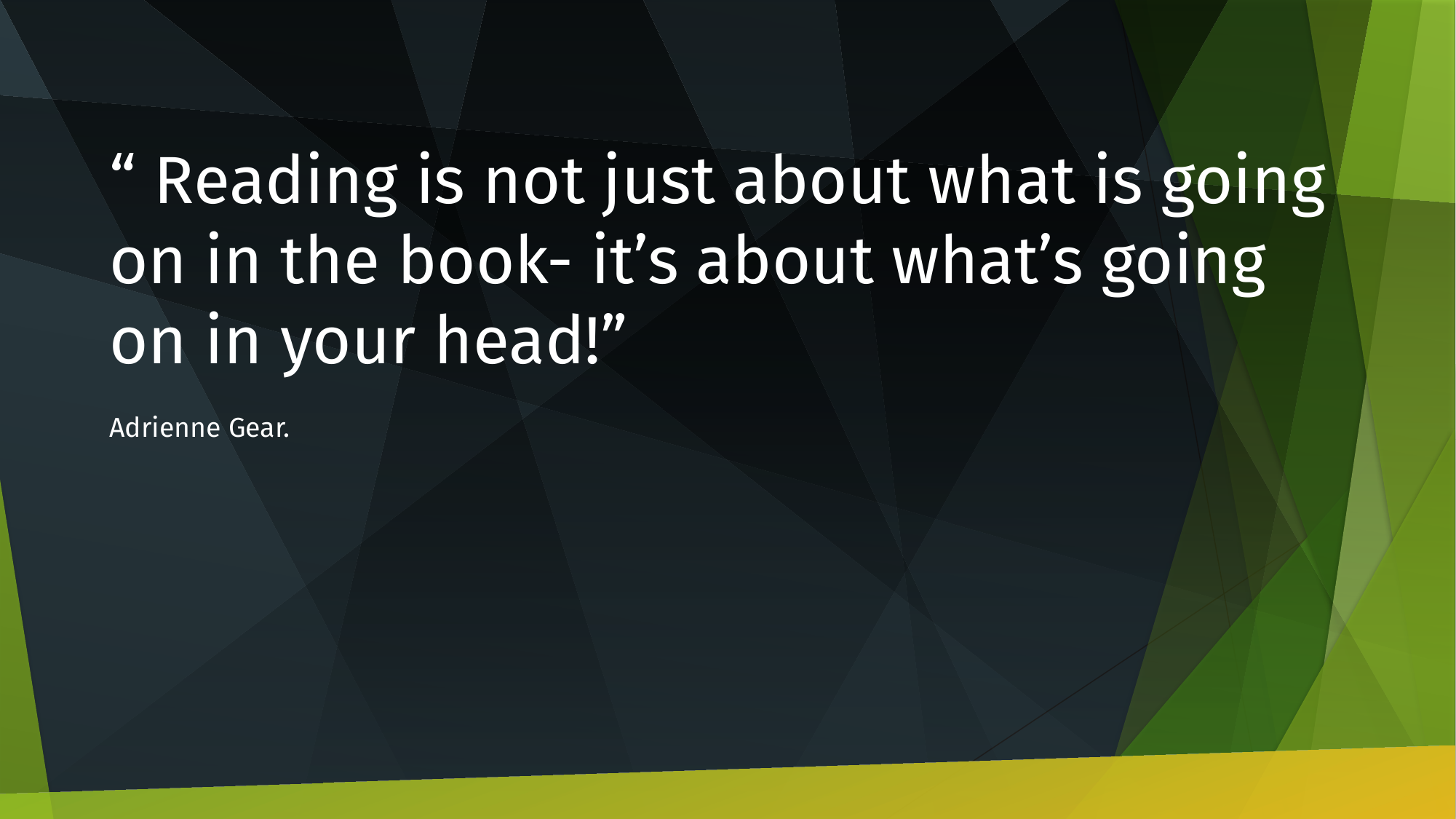

“ Reading is not just about what is going on in the book- it’s about what’s going on in your head!”

Adrienne Gear.